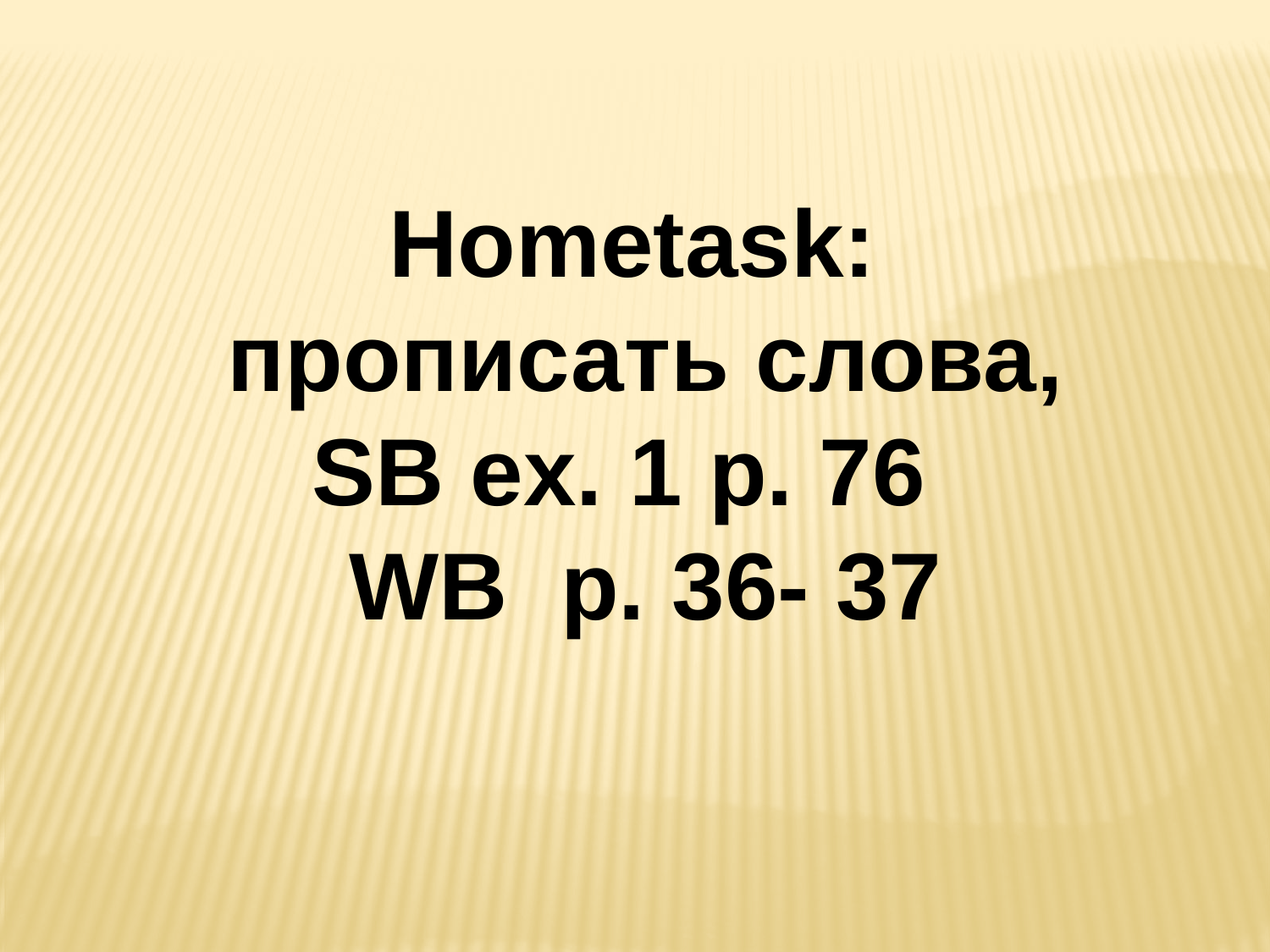

Hometask:
прописать слова,
SB ex. 1 p. 76
WB  p. 36- 37